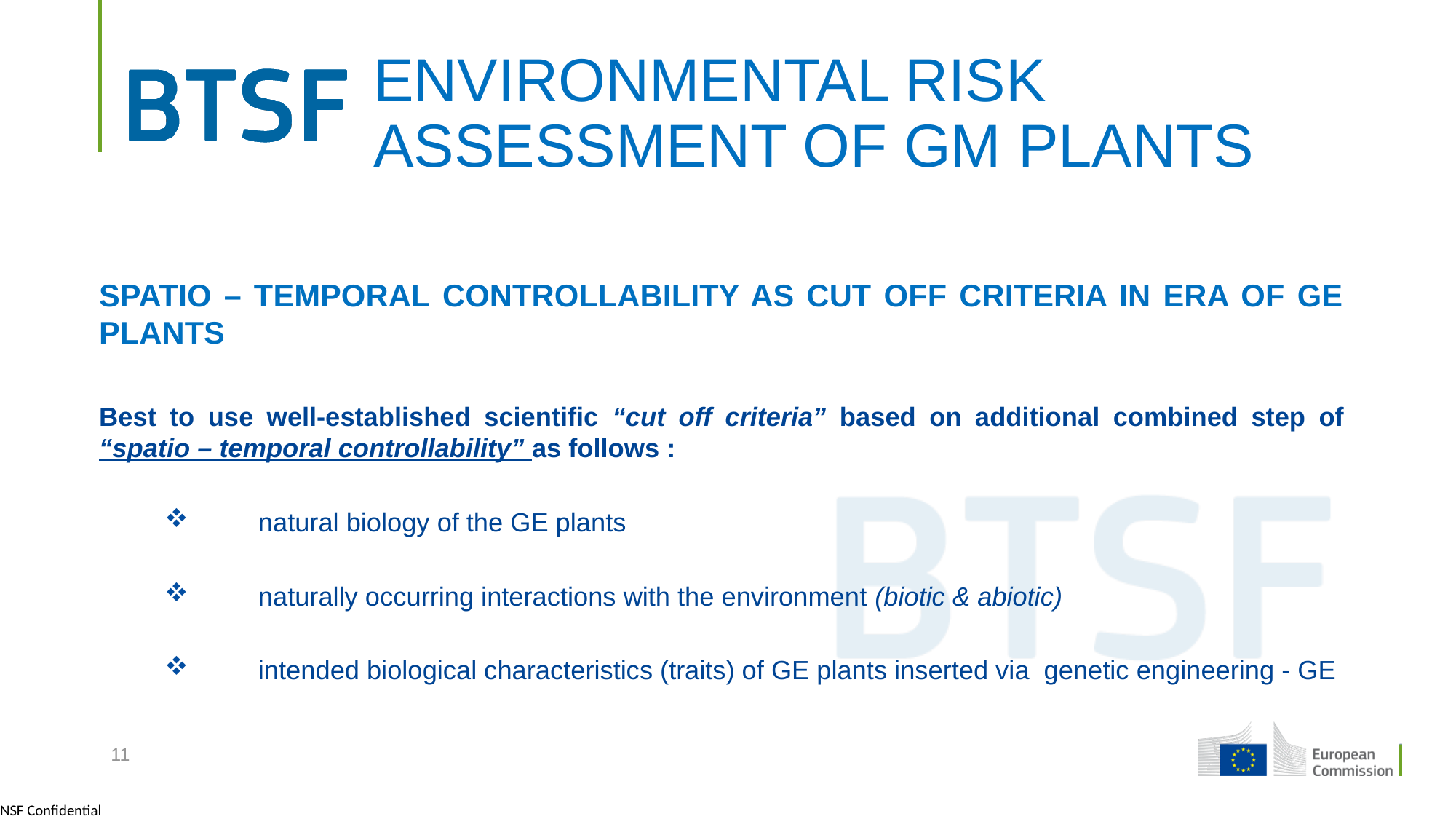

# ENVIRONMENTAL RISK ASSESSMENT OF GM PLANTS

SPATIO – TEMPORAL CONTROLLABILITY AS CUT OFF CRITERIA IN ERA OF GE PLANTS

Best to use well-established scientific “cut off criteria” based on additional combined step of “spatio – temporal controllability” as follows :

natural biology of the GE plants

naturally occurring interactions with the environment (biotic & abiotic)

intended biological characteristics (traits) of GE plants inserted via  genetic engineering - GE

11